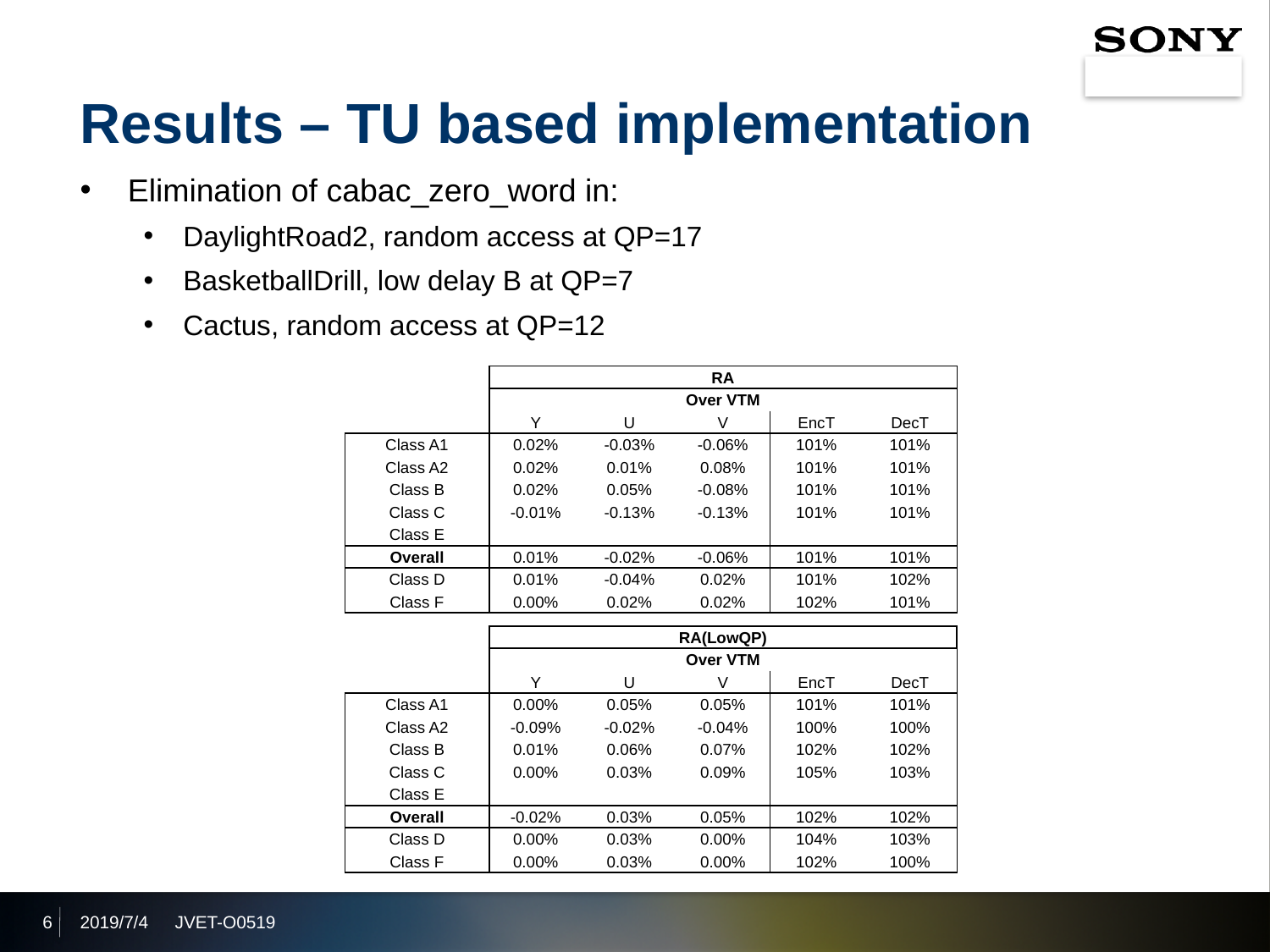

# Results – TU based implementation
Elimination of cabac_zero_word in:
DaylightRoad2, random access at QP=17
BasketballDrill, low delay B at QP=7
Cactus, random access at QP=12

|  |  |  | RA |  |  |
| --- | --- | --- | --- | --- | --- |
|  |  |  | Over VTM |  |  |
|  | Y | U | V | EncT | DecT |
| Class A1 | 0.02% | -0.03% | -0.06% | 101% | 101% |
| Class A2 | 0.02% | 0.01% | 0.08% | 101% | 101% |
| Class B | 0.02% | 0.05% | -0.08% | 101% | 101% |
| Class C | -0.01% | -0.13% | -0.13% | 101% | 101% |
| Class E |  |  |  |  |  |
| Overall | 0.01% | -0.02% | -0.06% | 101% | 101% |
| Class D | 0.01% | -0.04% | 0.02% | 101% | 102% |
| Class F | 0.00% | 0.02% | 0.02% | 102% | 101% |
|  |  |  | RA(LowQP) |  |  |
| --- | --- | --- | --- | --- | --- |
|  |  |  | Over VTM |  |  |
|  | Y | U | V | EncT | DecT |
| Class A1 | 0.00% | 0.05% | 0.05% | 101% | 101% |
| Class A2 | -0.09% | -0.02% | -0.04% | 100% | 100% |
| Class B | 0.01% | 0.06% | 0.07% | 102% | 102% |
| Class C | 0.00% | 0.03% | 0.09% | 105% | 103% |
| Class E |  |  |  |  |  |
| Overall | -0.02% | 0.03% | 0.05% | 102% | 102% |
| Class D | 0.00% | 0.03% | 0.00% | 104% | 103% |
| Class F | 0.00% | 0.03% | 0.00% | 102% | 100% |
6
2019/7/4
JVET-O0519